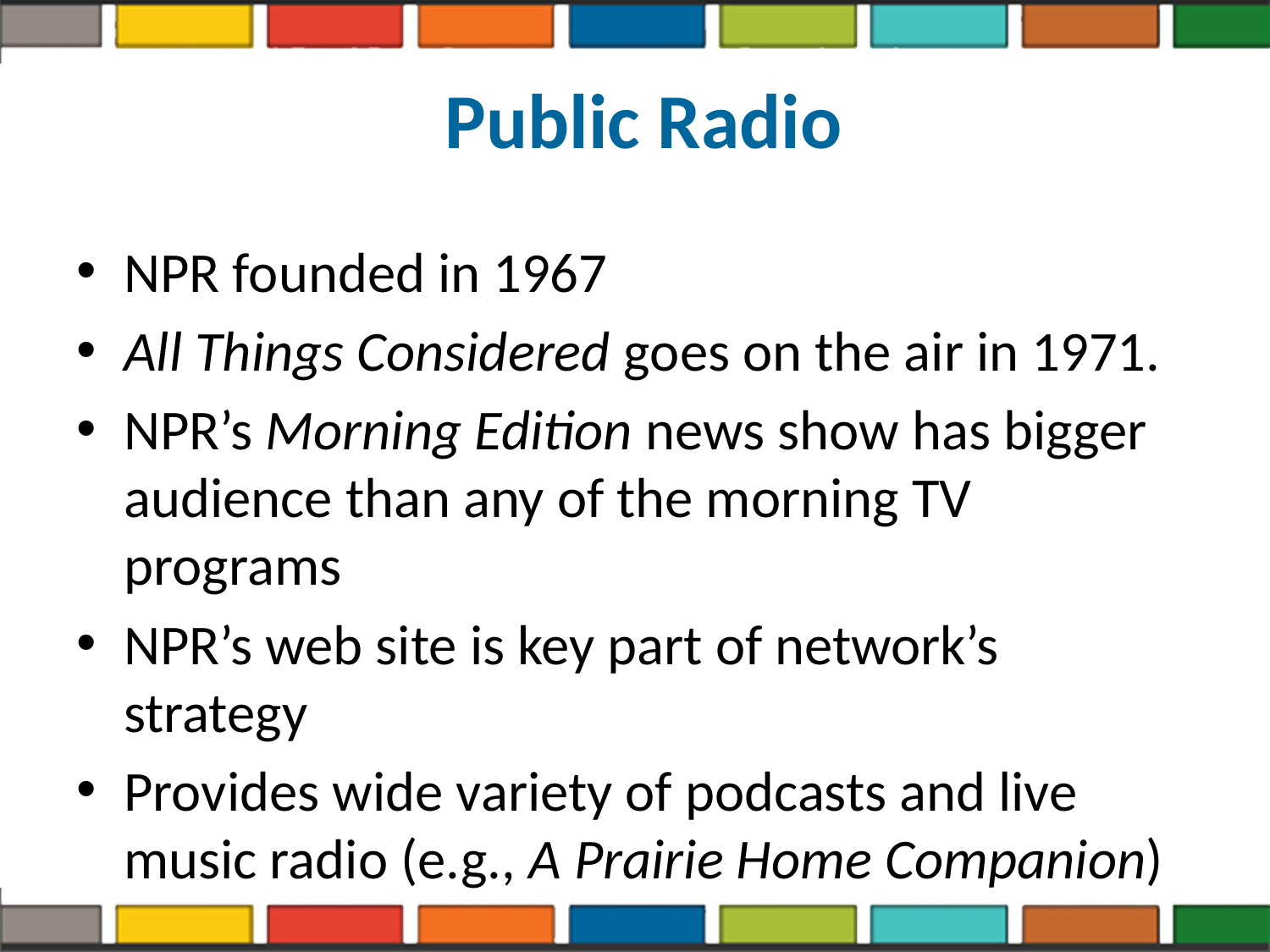

# Public Radio
NPR founded in 1967
All Things Considered goes on the air in 1971.
NPR’s Morning Edition news show has bigger audience than any of the morning TV programs
NPR’s web site is key part of network’s strategy
Provides wide variety of podcasts and live music radio (e.g., A Prairie Home Companion)